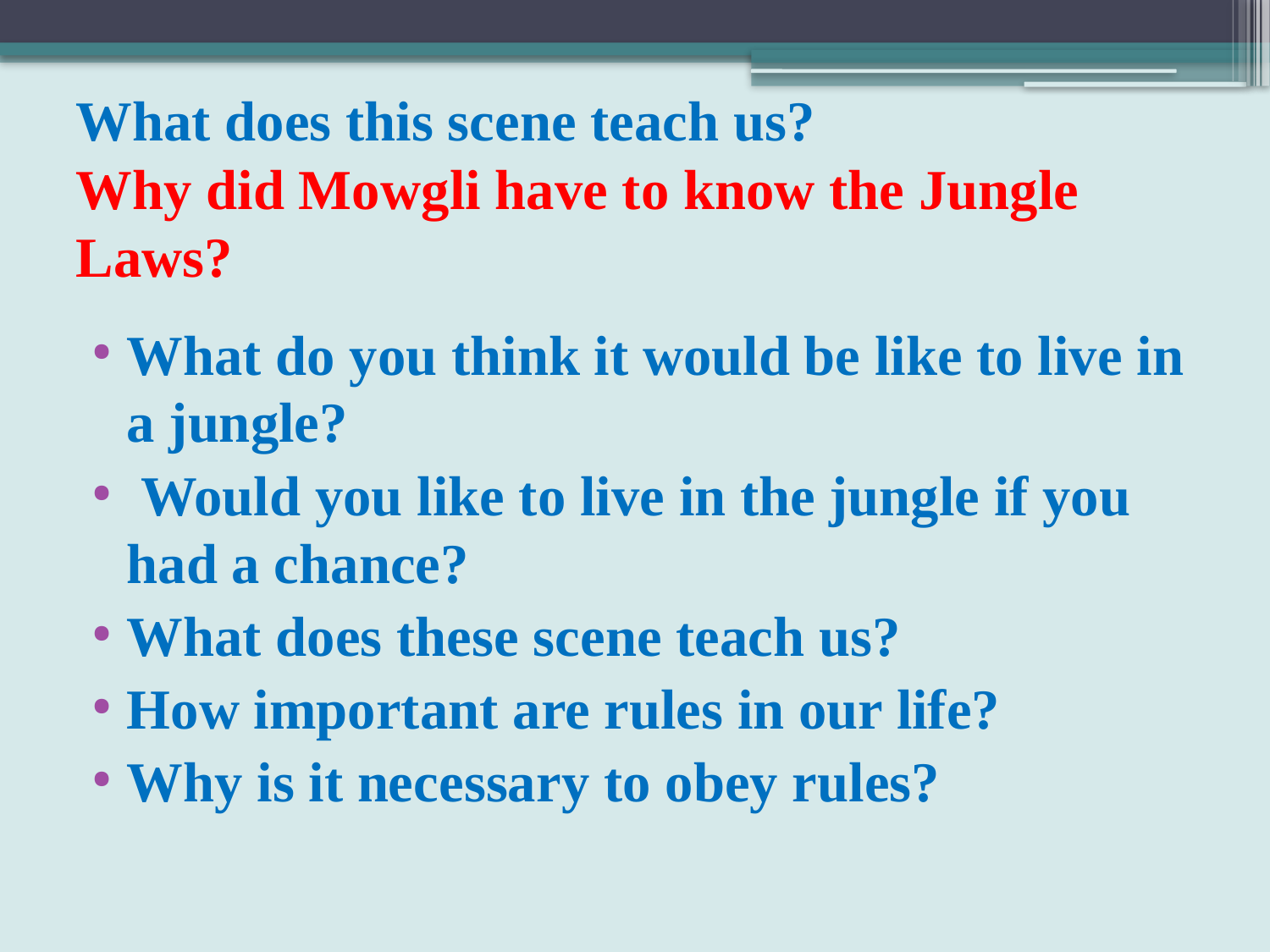

# What does this scene teach us? Why did Mowgli have to know the Jungle Laws?
What do you think it would be like to live in a jungle?
 Would you like to live in the jungle if you had a chance?
What does these scene teach us?
How important are rules in our life?
Why is it necessary to obey rules?